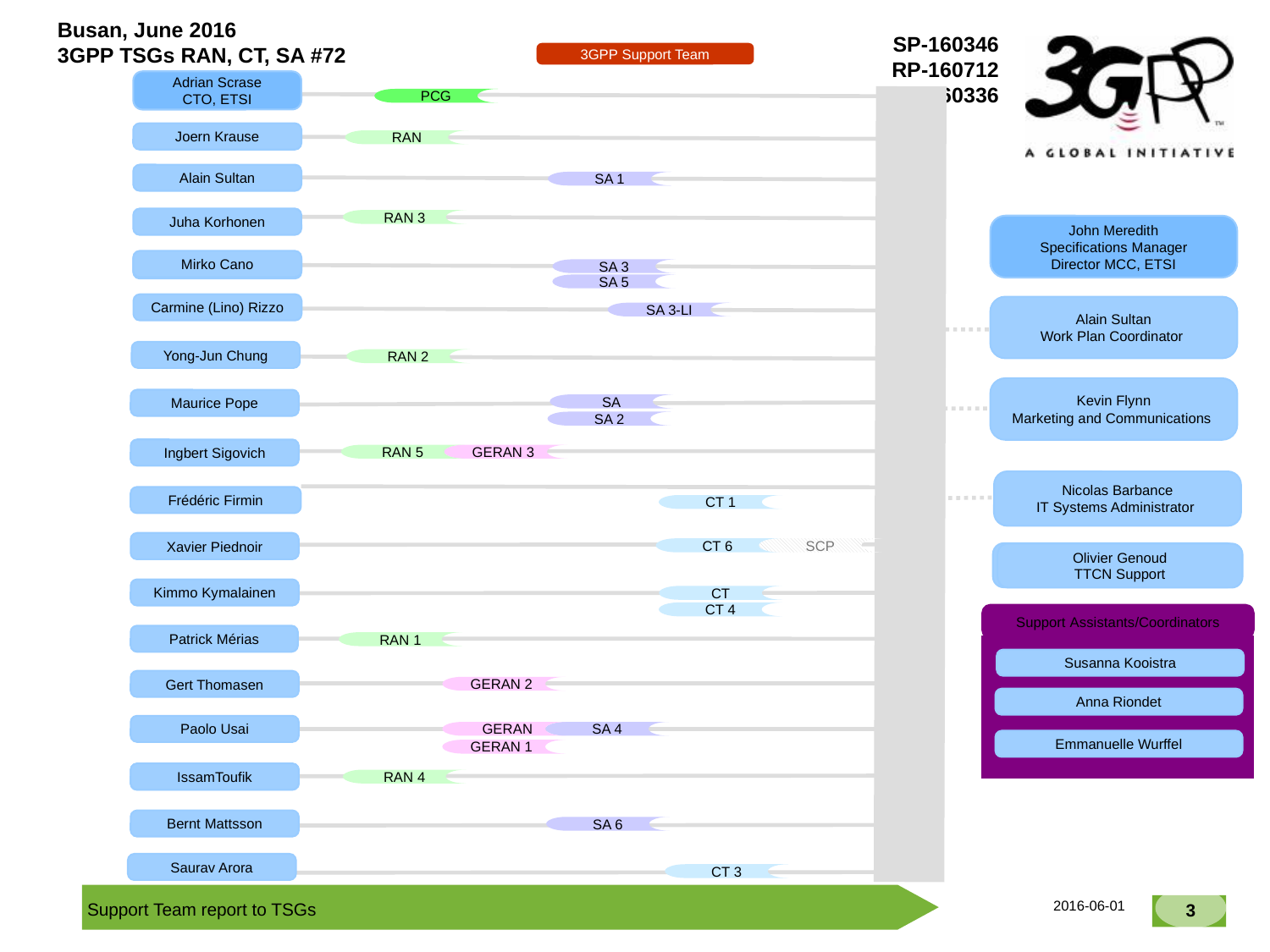

3GPP Support Team
Adrian Scrase
CTO, ETSI

PCG

Joern Krause
RAN

Alain Sultan
SA 1

Juha Korhonen
RAN 3
John Meredith
Specifications Manager
Director MCC, ETSI

Mirko Cano
Dionisio Zumerle
SA 3

SA 5
Carmine (Lino) Rizzo
Alain Sultan
Work Plan Coordinator
SA 3-LI

Yong-Jun Chung
RAN 2

Kevin Flynn
Marketing and Communications
Maurice Pope
SA

SA 2
Ingbert Sigovich
RAN 5
GERAN 3

Nicolas Barbance
IT Systems Administrator

Frédéric Firmin
CT 1

Xavier Piednoir
CT 6
SCP
Shicheng Hu / Olivier Genoud
TTCN Support
Olivier Genoud
TTCN Support

Kimmo Kymalainen
CT

CT 4
Support Assistants/Coordinators
Patrick Mérias
RAN 1

Susanna Kooistra
Gert Thomasen
GERAN 2

Anna Riondet
Paolo Usai
GERAN
SA 4

Emmanuelle Wurffel
GERAN 1
IssamToufik
Stefania Sesia
RAN 4

Bernt Mattsson
SA 6

Saurav Arora
CT 3

2016-06-01
2015-09-01